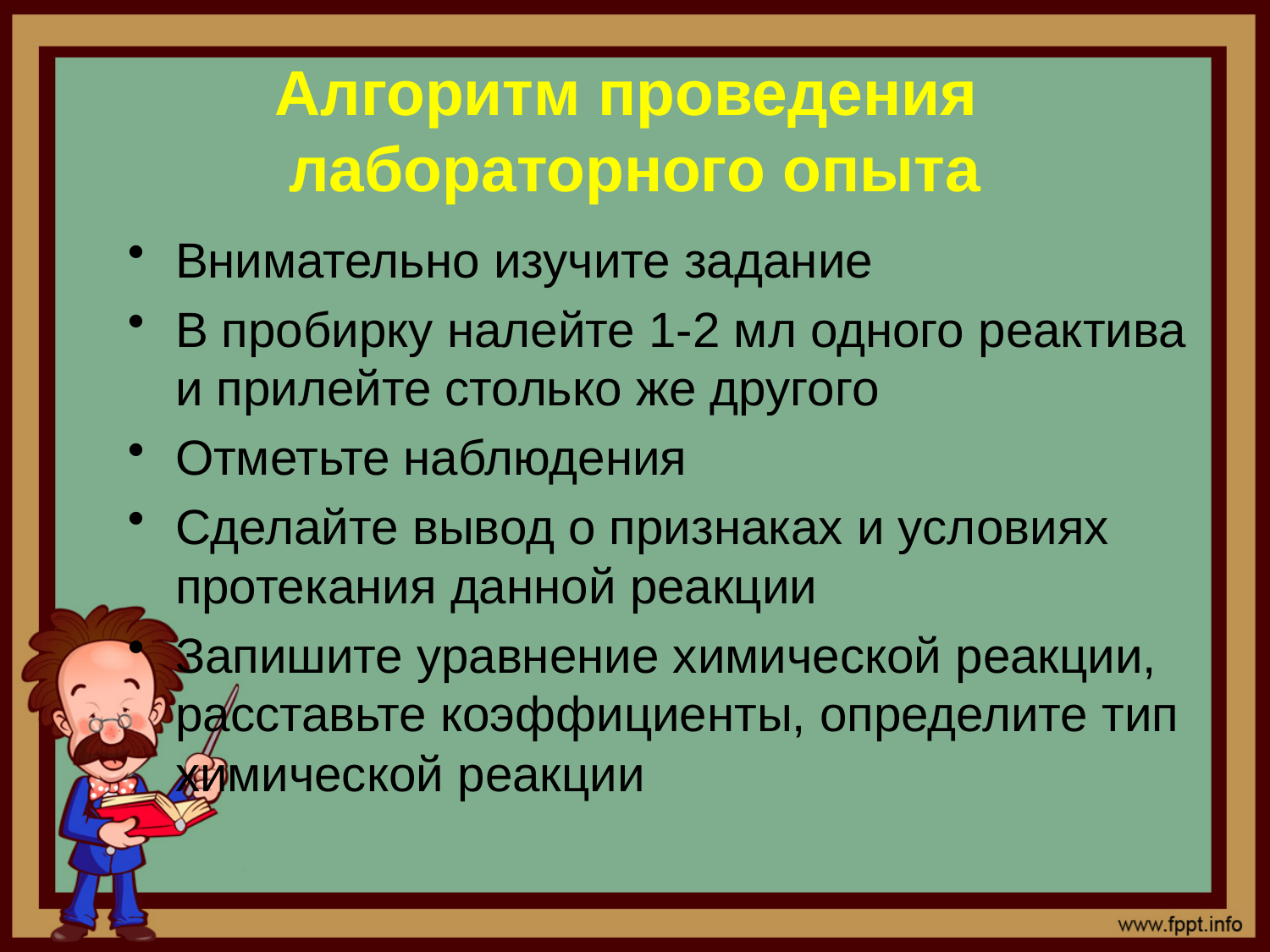

# Алгоритм проведения  лабораторного опыта
Внимательно изучите задание
В пробирку налейте 1-2 мл одного реактива и прилейте столько же другого
Отметьте наблюдения
Сделайте вывод о признаках и условиях протекания данной реакции
Запишите уравнение химической реакции, расставьте коэффициенты, определите тип химической реакции